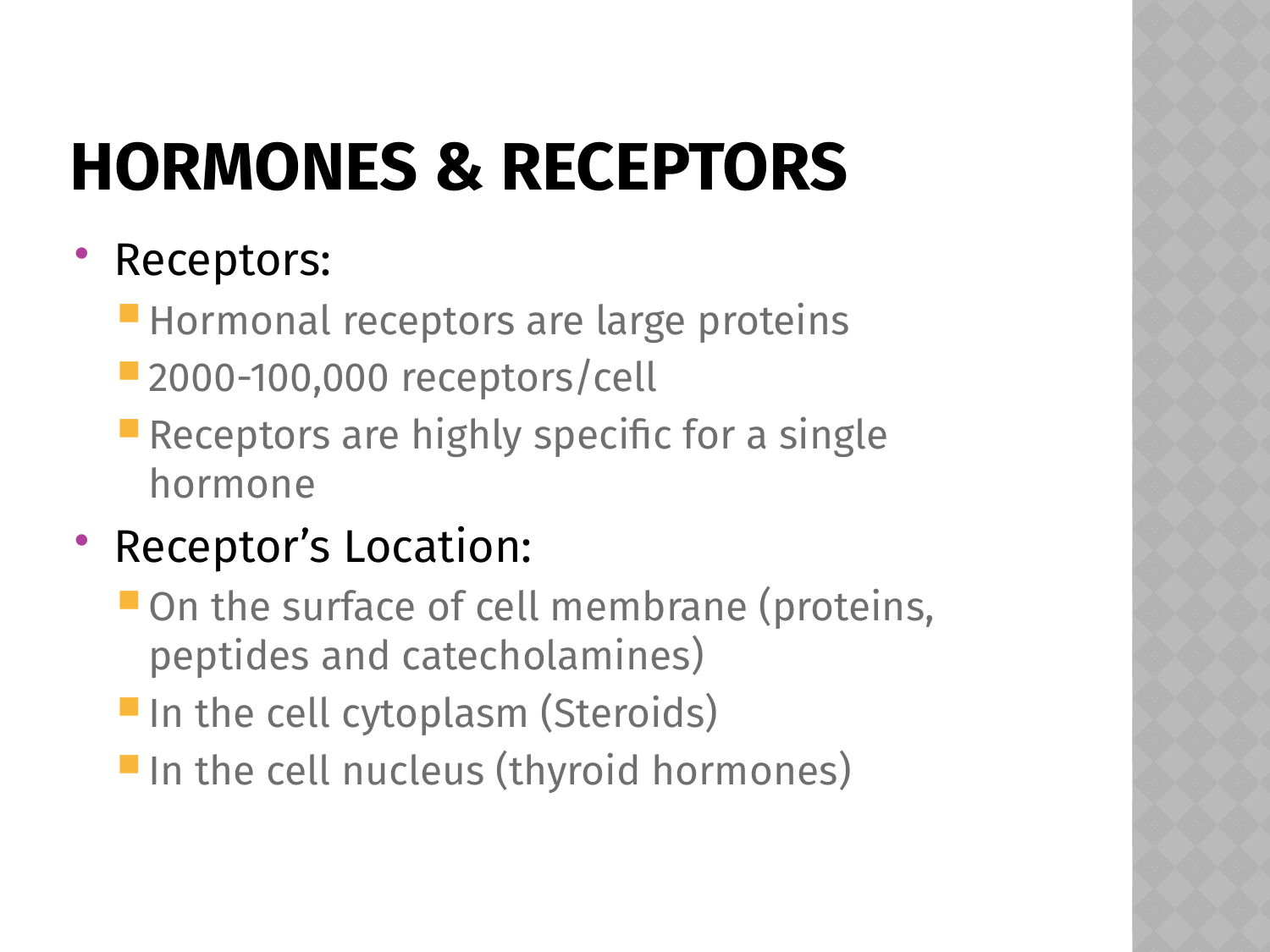

# Hormones & receptors
Receptors:
Hormonal receptors are large proteins
2000-100,000 receptors/cell
Receptors are highly specific for a single hormone
Receptor’s Location:
On the surface of cell membrane (proteins, peptides and catecholamines)
In the cell cytoplasm (Steroids)
In the cell nucleus (thyroid hormones)